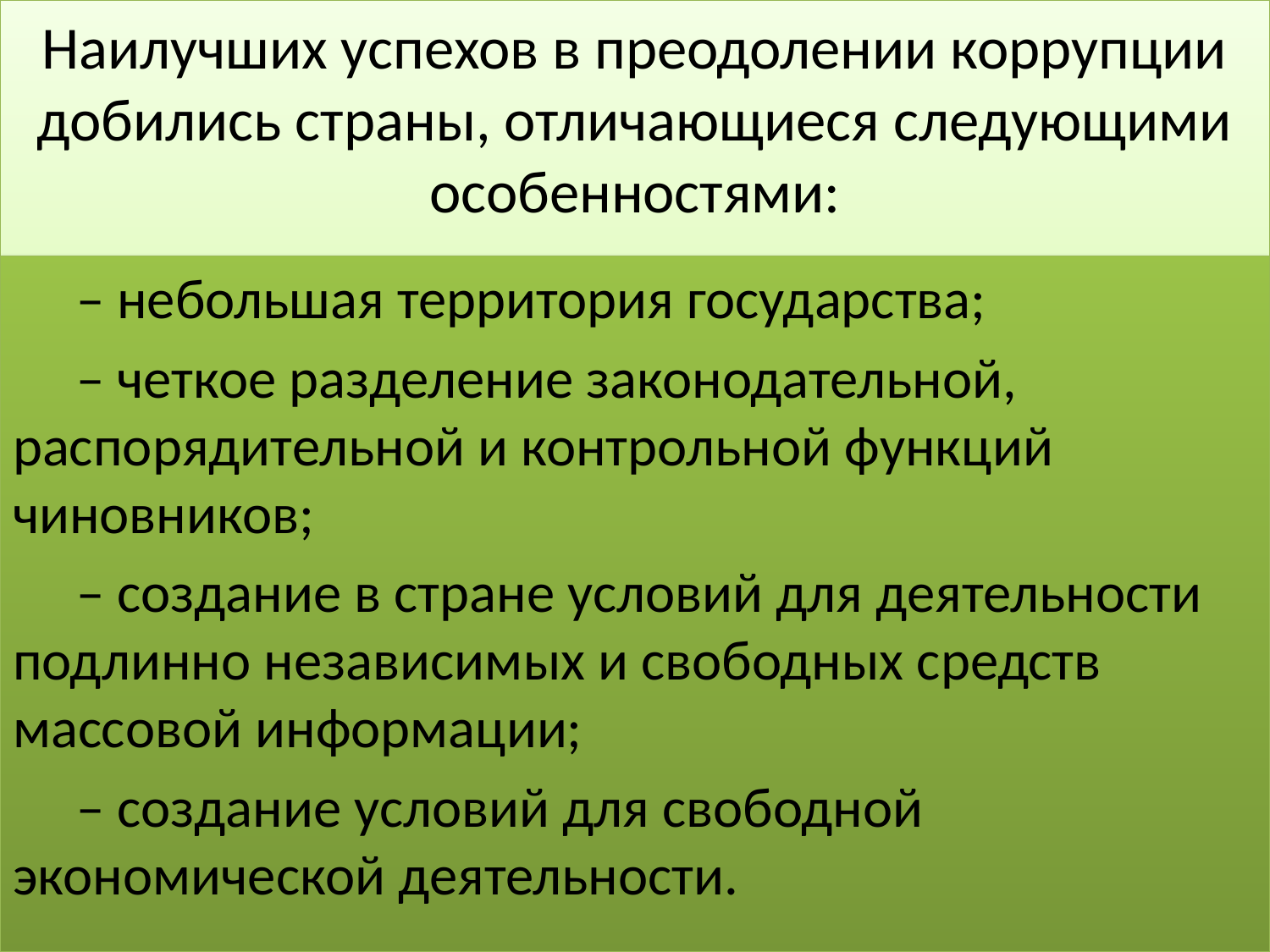

# Наилучших успехов в преодолении коррупции добились страны, отличающиеся следующими особенностями:
– небольшая территория государства;
– четкое разделение законодательной, распорядительной и контрольной функций чиновников;
– создание в стране условий для деятельности подлинно независимых и свободных средств массовой информации;
– создание условий для свободной экономической деятельности.
12